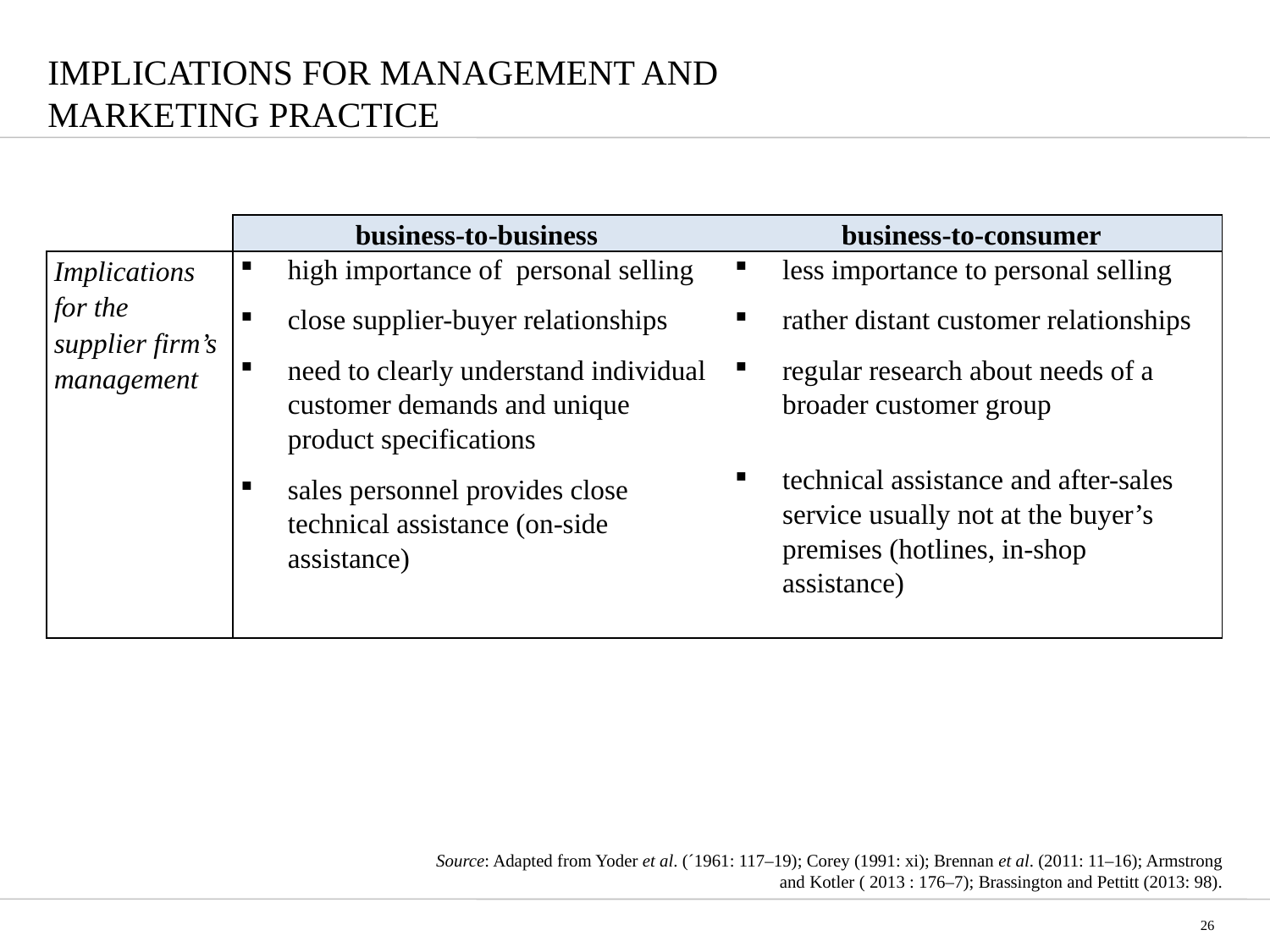

# IMPLICATIONS FOR MANAGEMENT AND MARKETING PRACTICE
|  | business-to-business | business-to-consumer |
| --- | --- | --- |
| Implications for the supplier firm’s management | high importance of personal selling close supplier-buyer relationships need to clearly understand individual customer demands and unique product specifications sales personnel provides close technical assistance (on-side assistance) | less importance to personal selling rather distant customer relationships regular research about needs of a broader customer group technical assistance and after-sales service usually not at the buyer’s premises (hotlines, in-shop assistance) |
|  |  |  |
|  |  |  |
|  |  |  |
|  |  |  |
Source: Adapted from Yoder et al. (´1961: 117–19); Corey (1991: xi); Brennan et al. (2011: 11–16); Armstrong and Kotler ( 2013 : 176–7); Brassington and Pettitt (2013: 98).